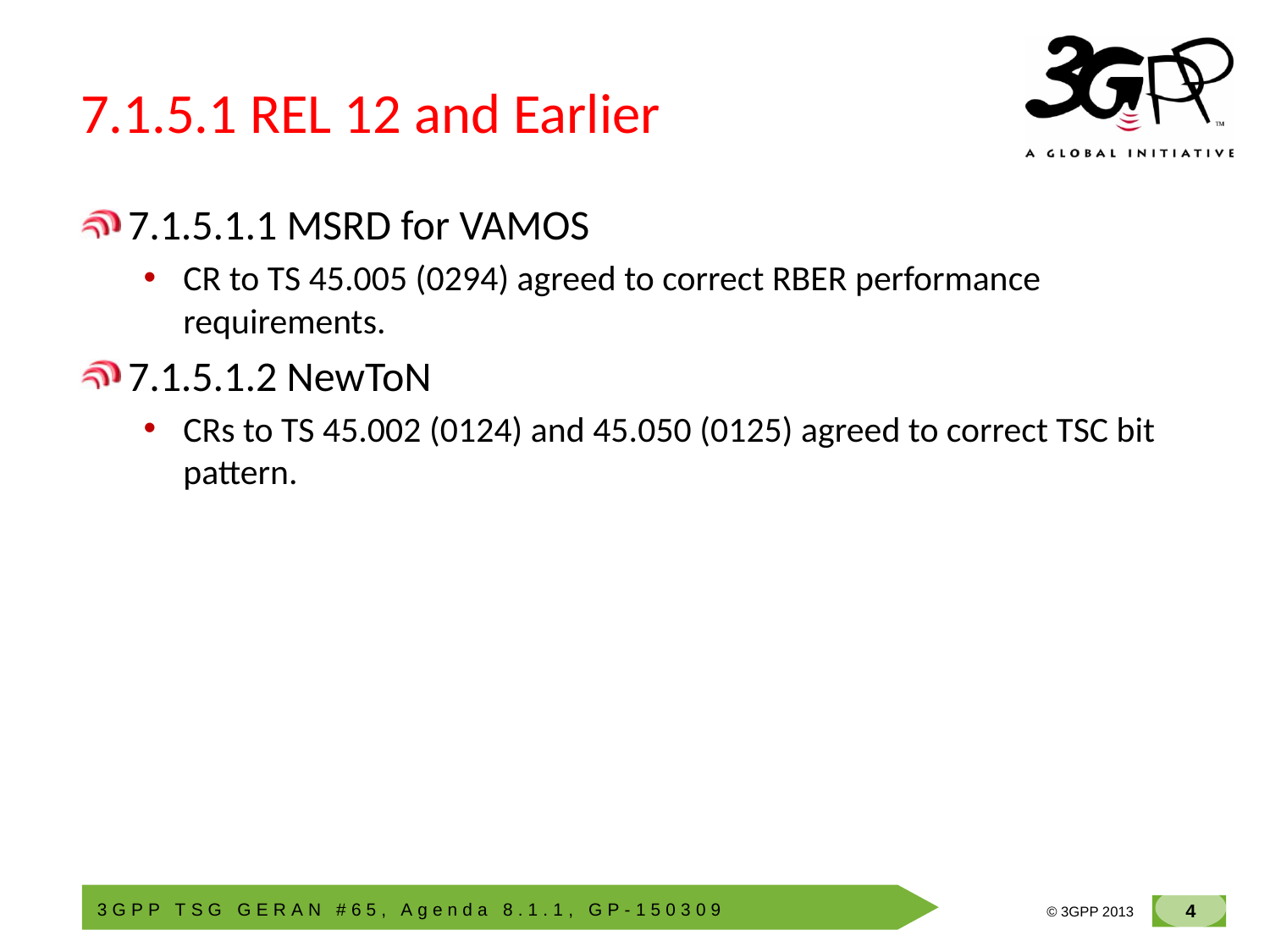

# 7.1.5.1 REL 12 and Earlier
7.1.5.1.1 MSRD for VAMOS
CR to TS 45.005 (0294) agreed to correct RBER performance requirements.
7.1.5.1.2 NewToN
CRs to TS 45.002 (0124) and 45.050 (0125) agreed to correct TSC bit pattern.